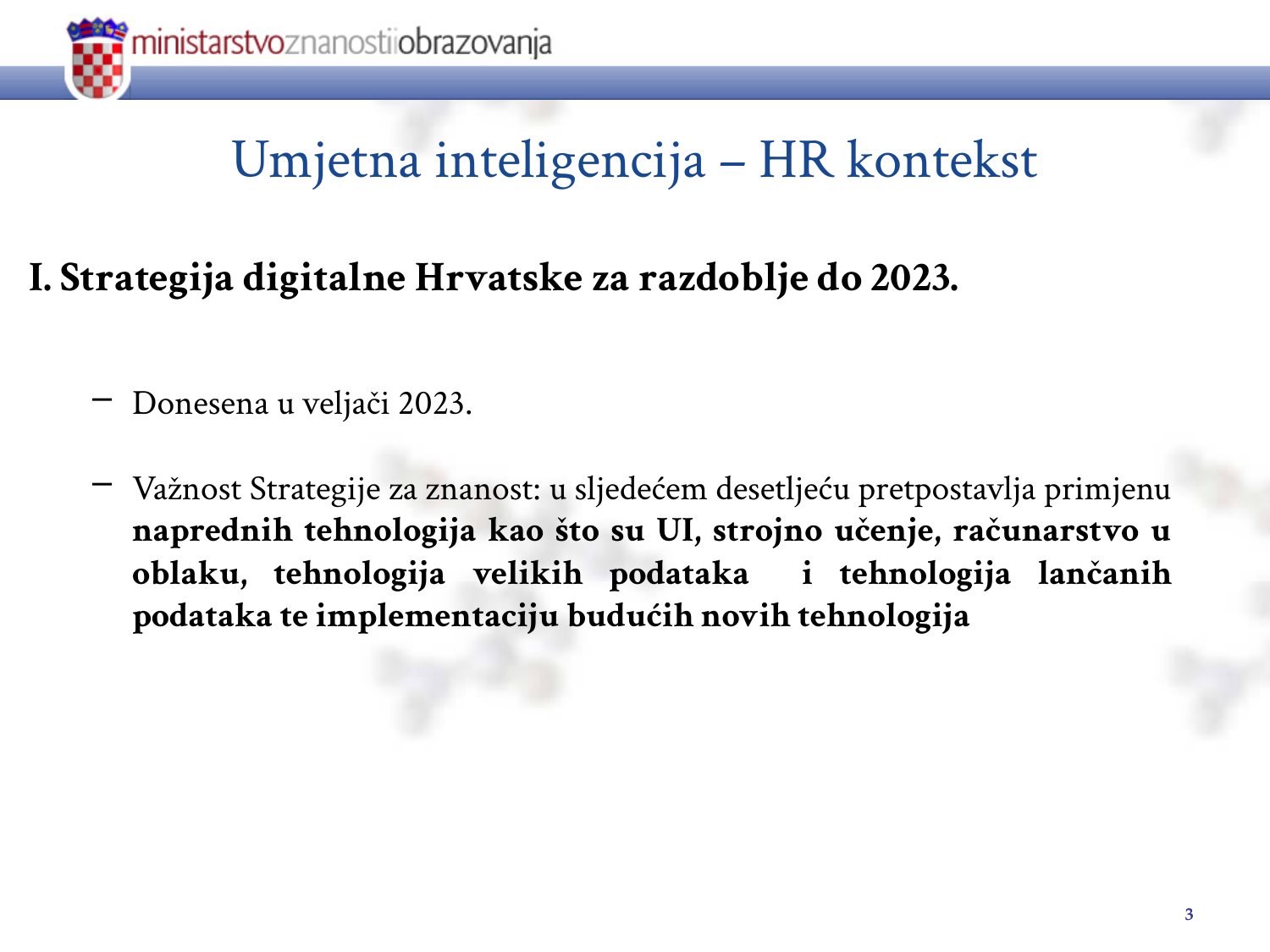

# Umjetna inteligencija – HR kontekst
I. Strategija digitalne Hrvatske za razdoblje do 2023.

Donesena u veljači 2023.
Važnost Strategije za znanost: u sljedećem desetljeću pretpostavlja primjenu naprednih tehnologija kao što su UI, strojno učenje, računarstvo u oblaku, tehnologija velikih podataka  i tehnologija lančanih podataka te implementaciju budućih novih tehnologija
3